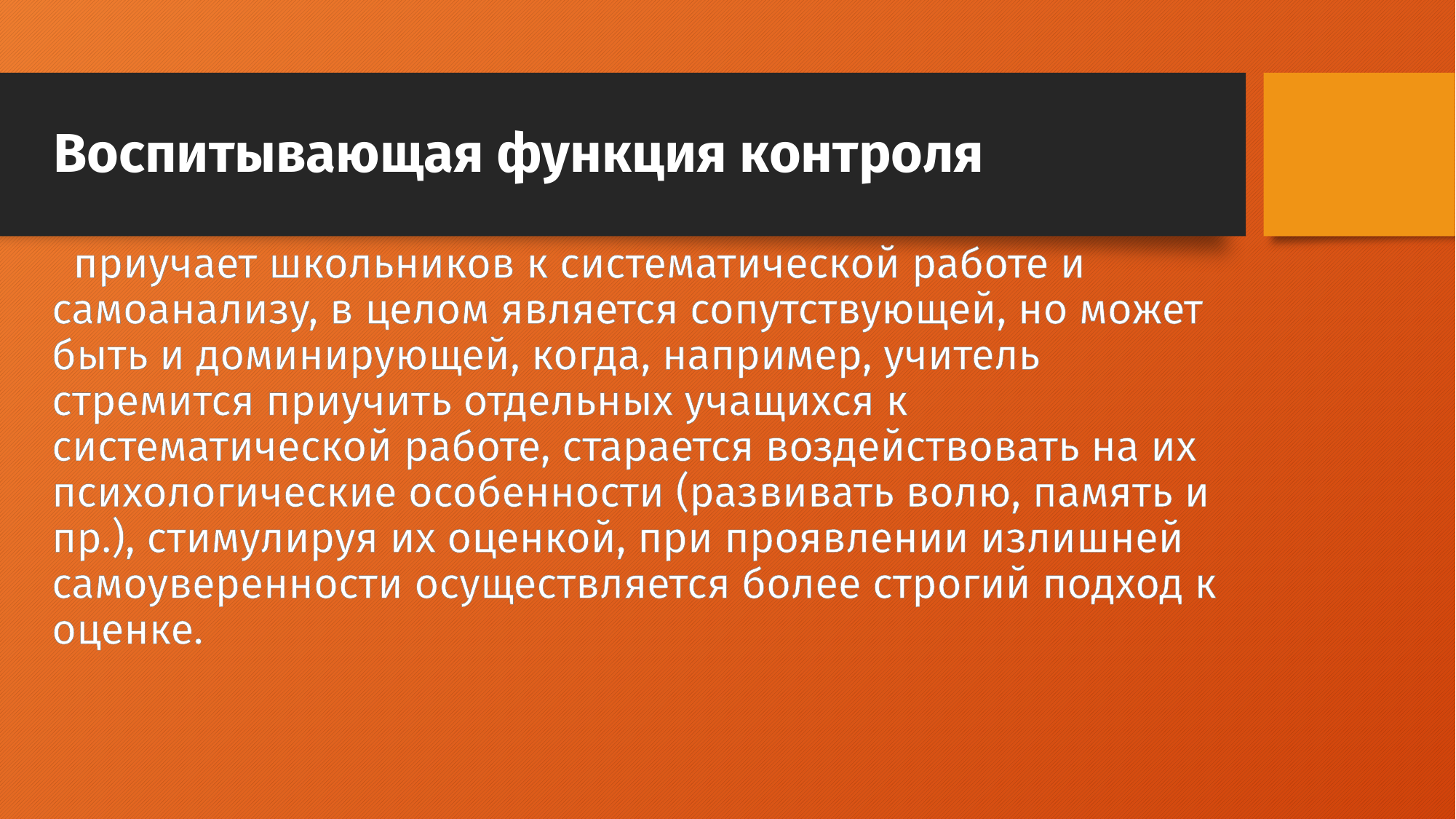

# Воспитывающая функция контроля
приучает школьников к систематической работе и самоанализу, в целом является сопутствующей, но может быть и доминирующей, когда, например, учитель стремится приучить отдельных учащихся к систематической работе, старается воздействовать на их психологические особенности (развивать волю, память и пр.), стимулируя их оценкой, при проявлении излишней самоуверенности осуществляется более строгий подход к оценке.